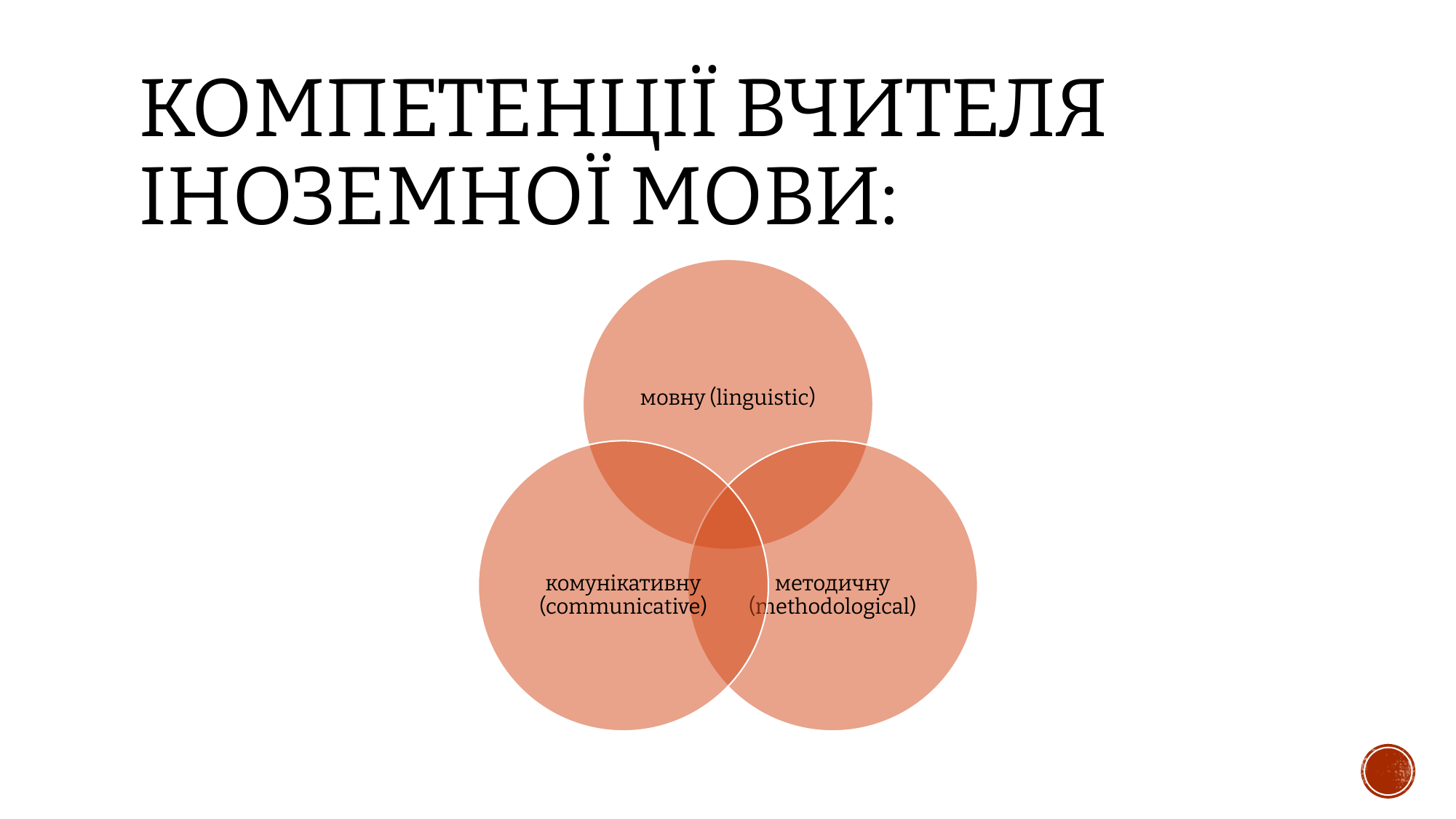

# компетенції вчителя іноземної мови:
мовну (linguistic)
методичну (methodological)
комунікативну (communicative)